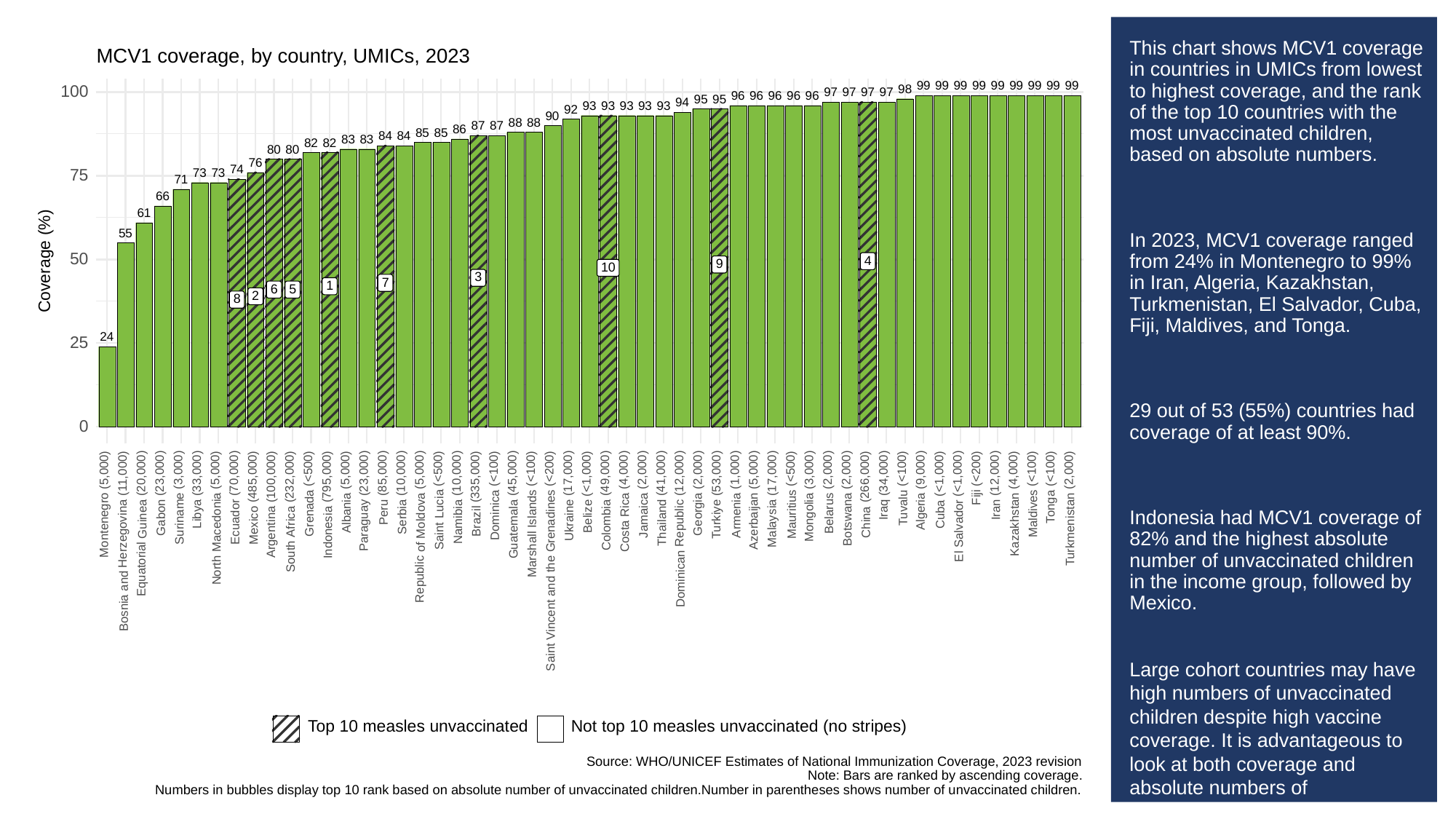

# This chart shows MCV1 coverage in countries in UMICs from lowest to highest coverage, and the rank of the top 10 countries with the most unvaccinated children, based on absolute numbers.

In 2023, MCV1 coverage ranged from 24% in Montenegro to 99% in Iran, Algeria, Kazakhstan, Turkmenistan, El Salvador, Cuba, Fiji, Maldives, and Tonga.

29 out of 53 (55%) countries had coverage of at least 90%.

Indonesia had MCV1 coverage of 82% and the highest absolute number of unvaccinated children in the income group, followed by Mexico.

Large cohort countries may have high numbers of unvaccinated children despite high vaccine coverage. It is advantageous to look at both coverage and absolute numbers of unvaccinated children to ensure vulnerable countries with small birth cohorts are not missed.

MCV1 coverage, by country, UMICs, 2023

99
99
99
99
99
99
99
99
99
98
100
97
97
97
97
96
96
96
96
96

95
95

94

93
93
93
93
93

92

90

88
88

87
87

86

85
85

84
84

83
83

82
82

80
80

76

74

73
73
75

71

66

61

55

50
Coverage (%)

4

9

10

3

7

1

6
5

2

8

24

25

0

(<500)
(<500)
(<100)
(<100)
(<200)
(<500)
(<100)
(<200)
(<100)
(<100)
(5,000)
(3,000)
(5,000)
(5,000)
(5,000)
(4,000)
(2,000)
(2,000)
(1,000)
(5,000)
(3,000)
(2,000)
(2,000)
(9,000)
(4,000)
(2,000)
(11,000)
(20,000)
(23,000)
(33,000)
(70,000)
(23,000)
(85,000)
(10,000)
(10,000)
(45,000)
(17,000)
(49,000)
(41,000)
(12,000)
(53,000)
(17,000)
(34,000)
(12,000)
(<1,000)
(<1,000)
(<1,000)
(485,000)
(100,000)
(232,000)
(795,000)
(335,000)
(266,000)
Fiji
Lucia
Rica
Tonga
Tuvalu
Iraq
Islands
Iran
Algeria
Peru
Libya
Albania
Georgia
Grenada
Belarus
Maldives
Cuba
Mauritius
Dominica
Jamaica
Armenia
Moldova
Mongolia
Belize
Serbia
Gabon
Turkiye
Suriname
Guinea
Botswana
Azerbaijan
Ukraine
Grenadines
Brazil
Africa
Namibia
Republic
China
Ecuador
Malaysia
Macedonia
Thailand
Salvador
Montenegro
Paraguay
Kazakhstan
Colombia
Mexico
Guatemala
Turkmenistan
Argentina
Herzegovina
Indonesia
Saint
Costa
of
Marshall
South
El
the
Equatorial
North
Republic
Dominican
and
and
Bosnia
Vincent
Saint

Not top 10 measles unvaccinated (no stripes)
Top 10 measles unvaccinated

Source: WHO/UNICEF Estimates of National Immunization Coverage, 2023 revision
Note: Bars are ranked by ascending coverage.
Numbers in bubbles display top 10 rank based on absolute number of unvaccinated children.Number in parentheses shows number of unvaccinated children.